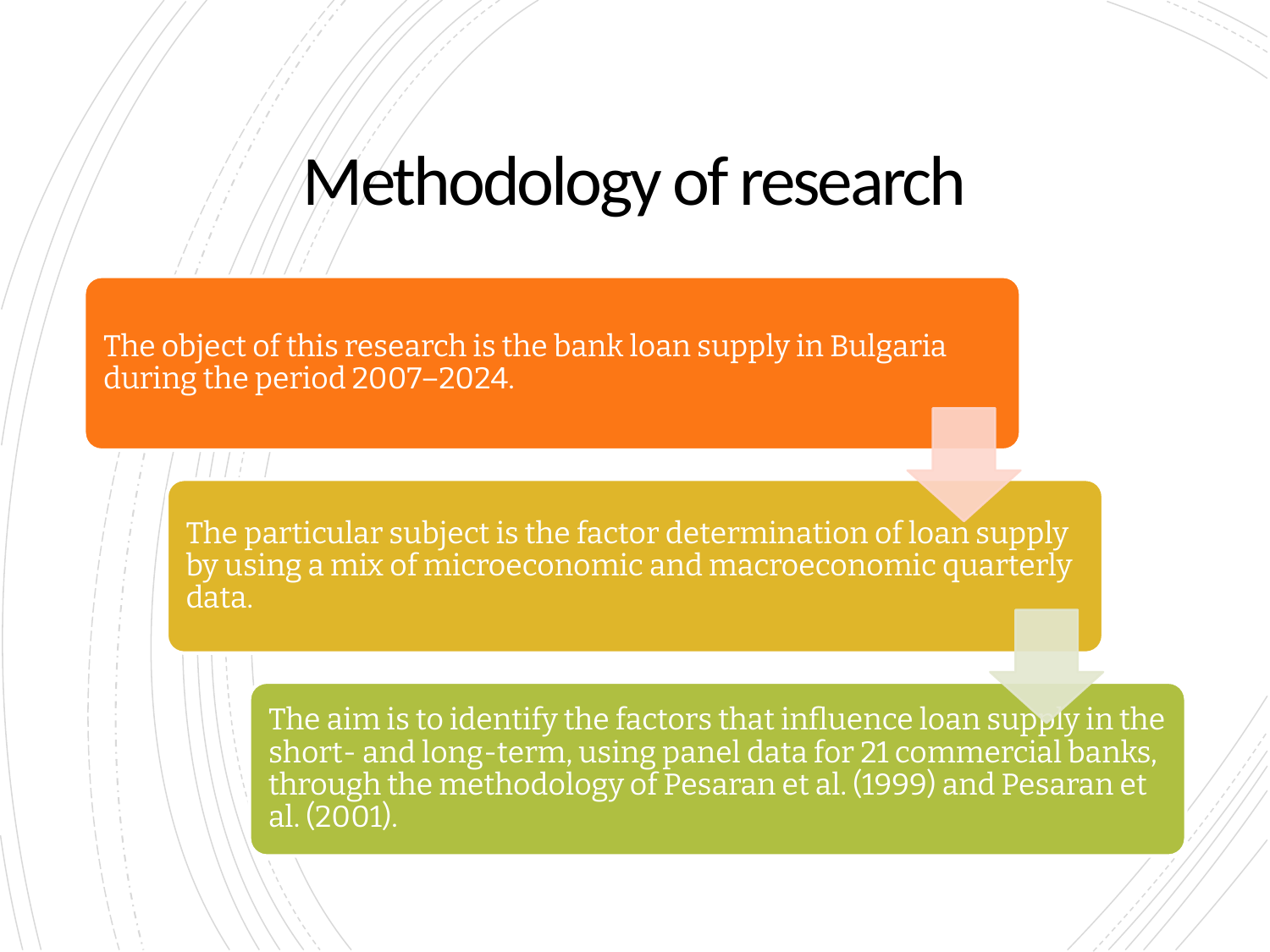

Methodology of research

The object of this research is the bank loan supply in Bulgaria during the period 2007–2024.
The particular subject is the factor determination of loan supply by using a mix of microeconomic and macroeconomic quarterly data.
The aim is to identify the factors that influence loan supply in the short- and long-term, using panel data for 21 commercial banks, through the methodology of Pesaran et al. (1999) and Pesaran et al. (2001).